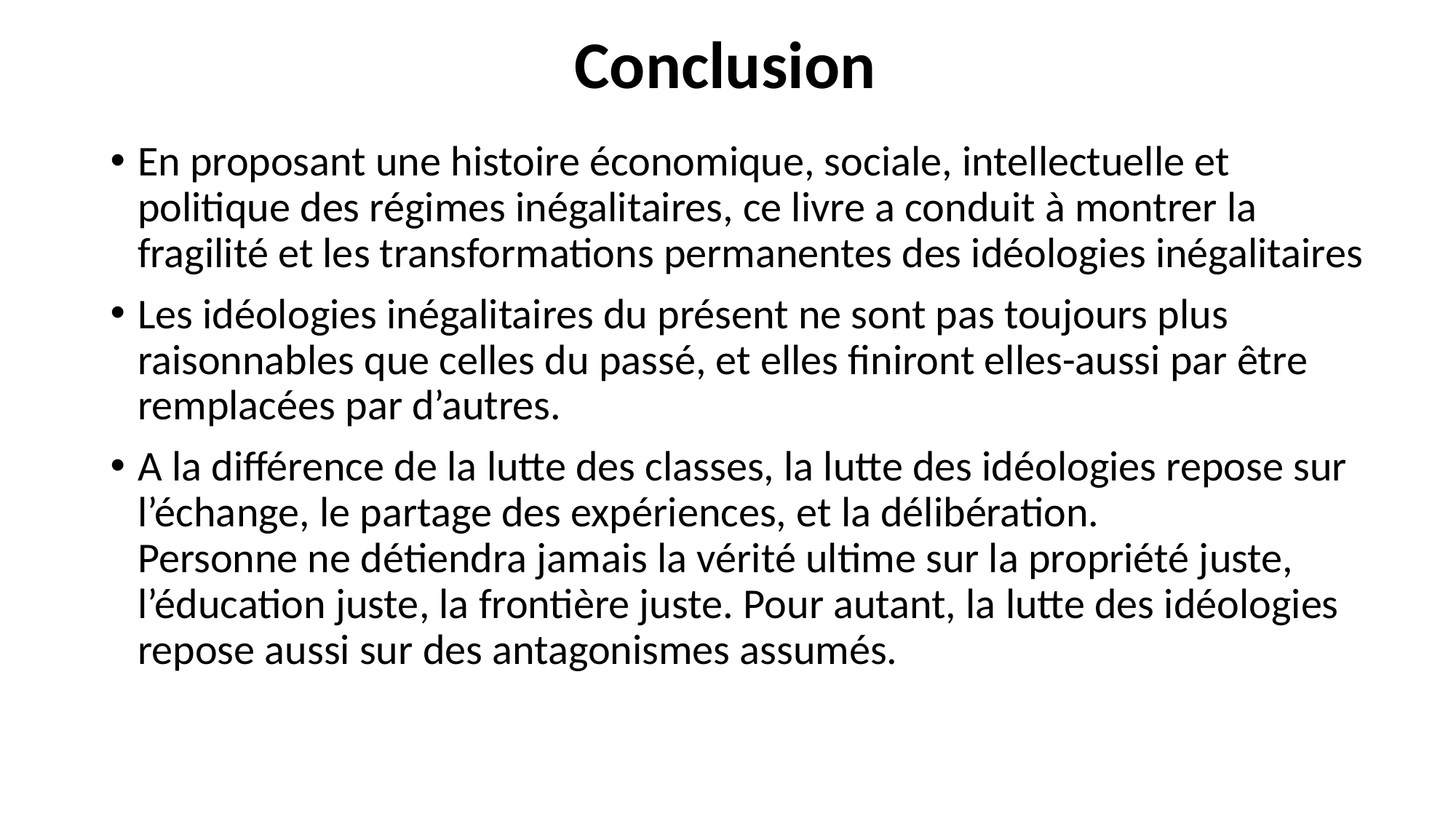

# Conclusion
En proposant une histoire économique, sociale, intellectuelle et politique des régimes inégalitaires, ce livre a conduit à montrer la fragilité et les transformations permanentes des idéologies inégalitaires
Les idéologies inégalitaires du présent ne sont pas toujours plus raisonnables que celles du passé, et elles finiront elles-aussi par être remplacées par d’autres.
A la différence de la lutte des classes, la lutte des idéologies repose sur l’échange, le partage des expériences, et la délibération.                      Personne ne détiendra jamais la vérité ultime sur la propriété juste, l’éducation juste, la frontière juste. Pour autant, la lutte des idéologies repose aussi sur des antagonismes assumés.